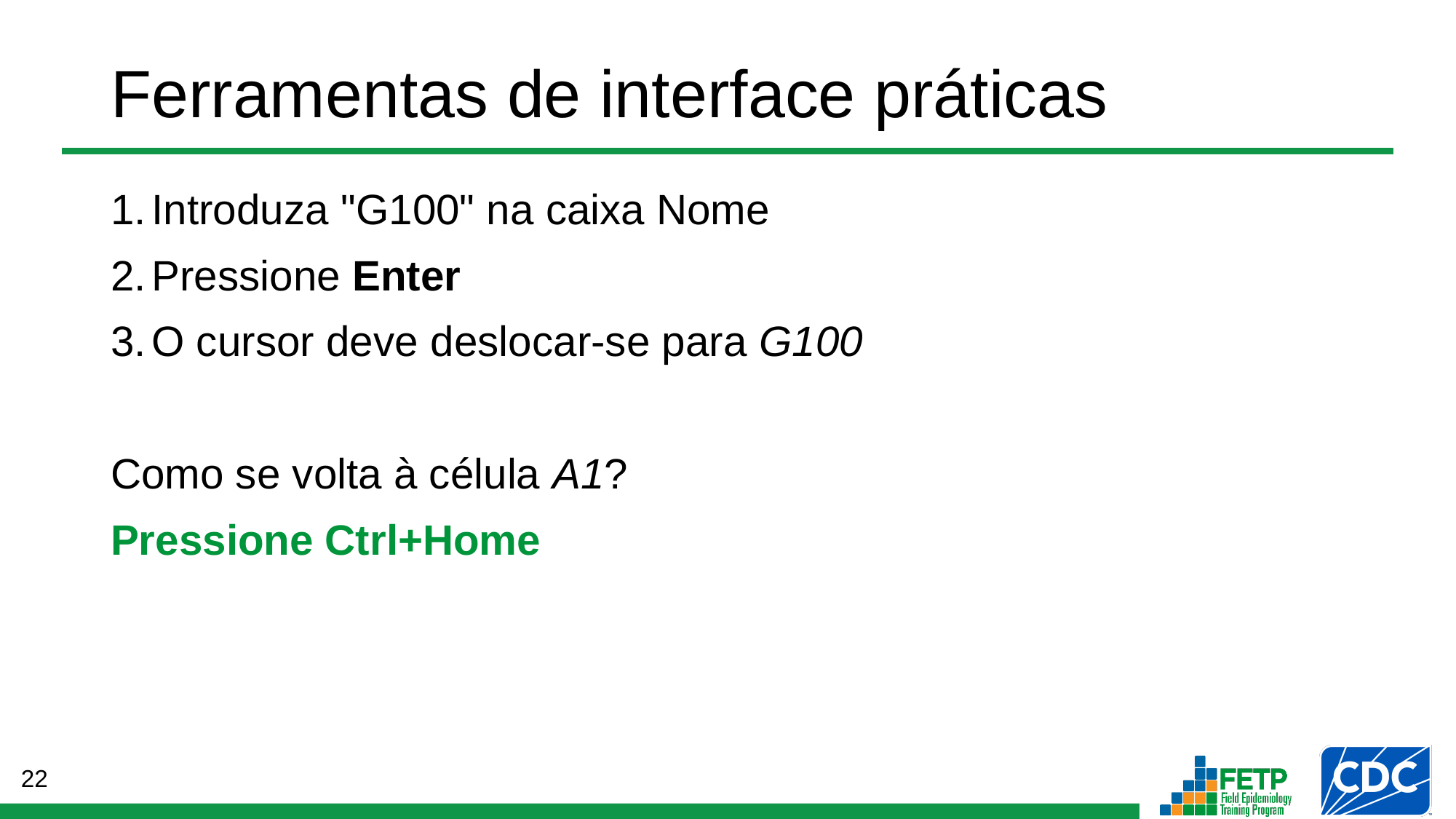

# Ferramentas de interface práticas
Introduza "G100" na caixa Nome
Pressione Enter
O cursor deve deslocar-se para G100

Como se volta à célula A1?
Pressione Ctrl+Home